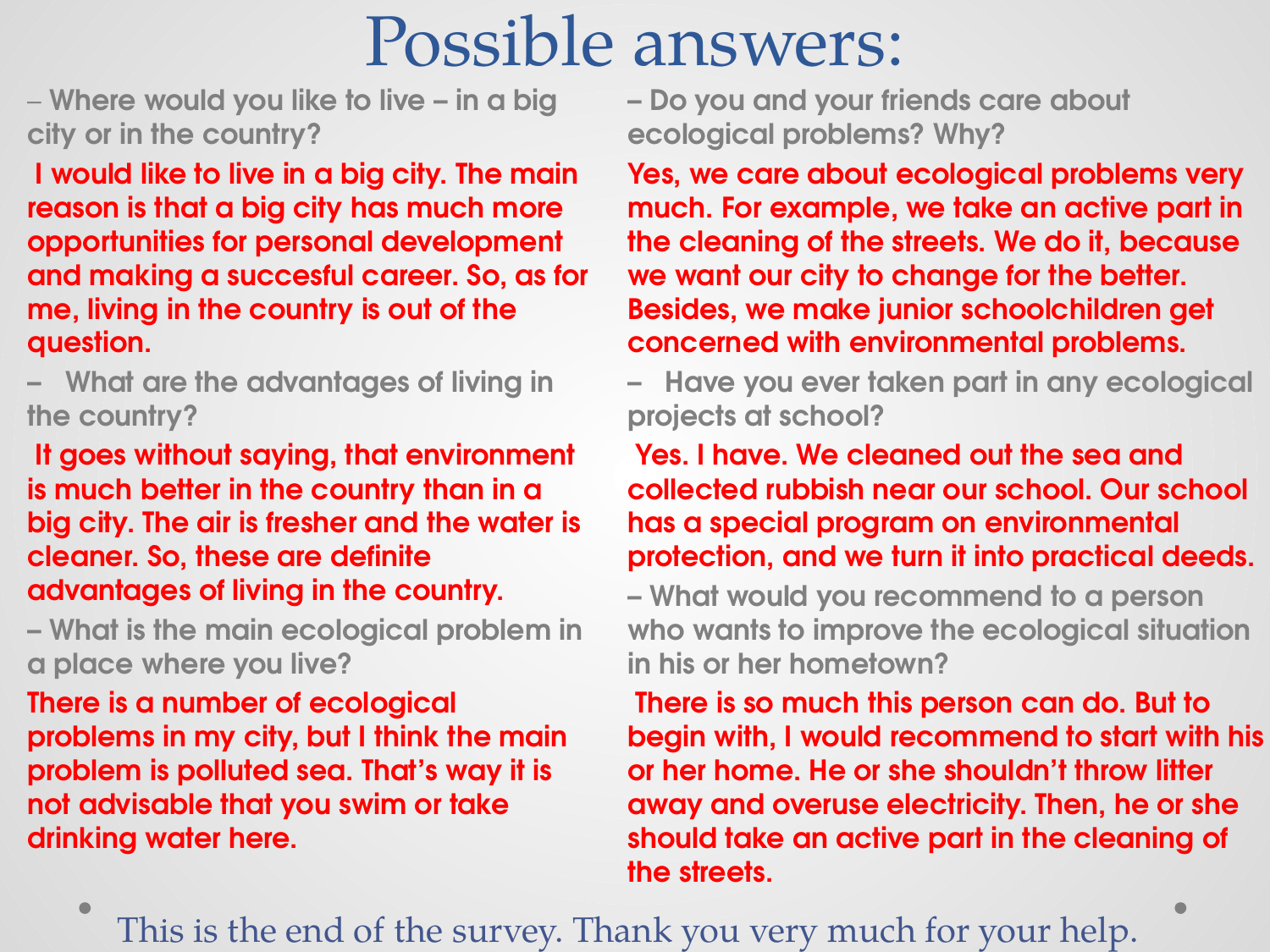

# Possible answers:
– Where would you like to live – in a big city or in the country?
 I would like to live in a big city. The main reason is that a big city has much more opportunities for personal development and making a succesful career. So, as for me, living in the country is out of the question.
–   What are the advantages of living in the country?
 It goes without saying, that environment is much better in the country than in a big city. The air is fresher and the water is cleaner. So, these are definite advantages of living in the country.
– What is the main ecological problem in a place where you live?
There is a number of ecological problems in my city, but I think the main problem is polluted sea. That’s way it is not advisable that you swim or take drinking water here.
– Do you and your friends care about ecological problems? Why?
Yes, we care about ecological problems very much. For example, we take an active part in the cleaning of the streets. We do it, because we want our city to change for the better. Besides, we make junior schoolchildren get concerned with environmental problems.
–   Have you ever taken part in any ecological projects at school?
 Yes. I have. We cleaned out the sea and collected rubbish near our school. Our school has a special program on environmental protection, and we turn it into practical deeds.
– What would you recommend to a person who wants to improve the ecological situation in his or her hometown?
 There is so much this person can do. But to begin with, I would recommend to start with his or her home. He or she shouldn’t throw litter away and overuse electricity. Then, he or she should take an active part in the cleaning of the streets.
This is the end of the survey. Thank you very much for your help.